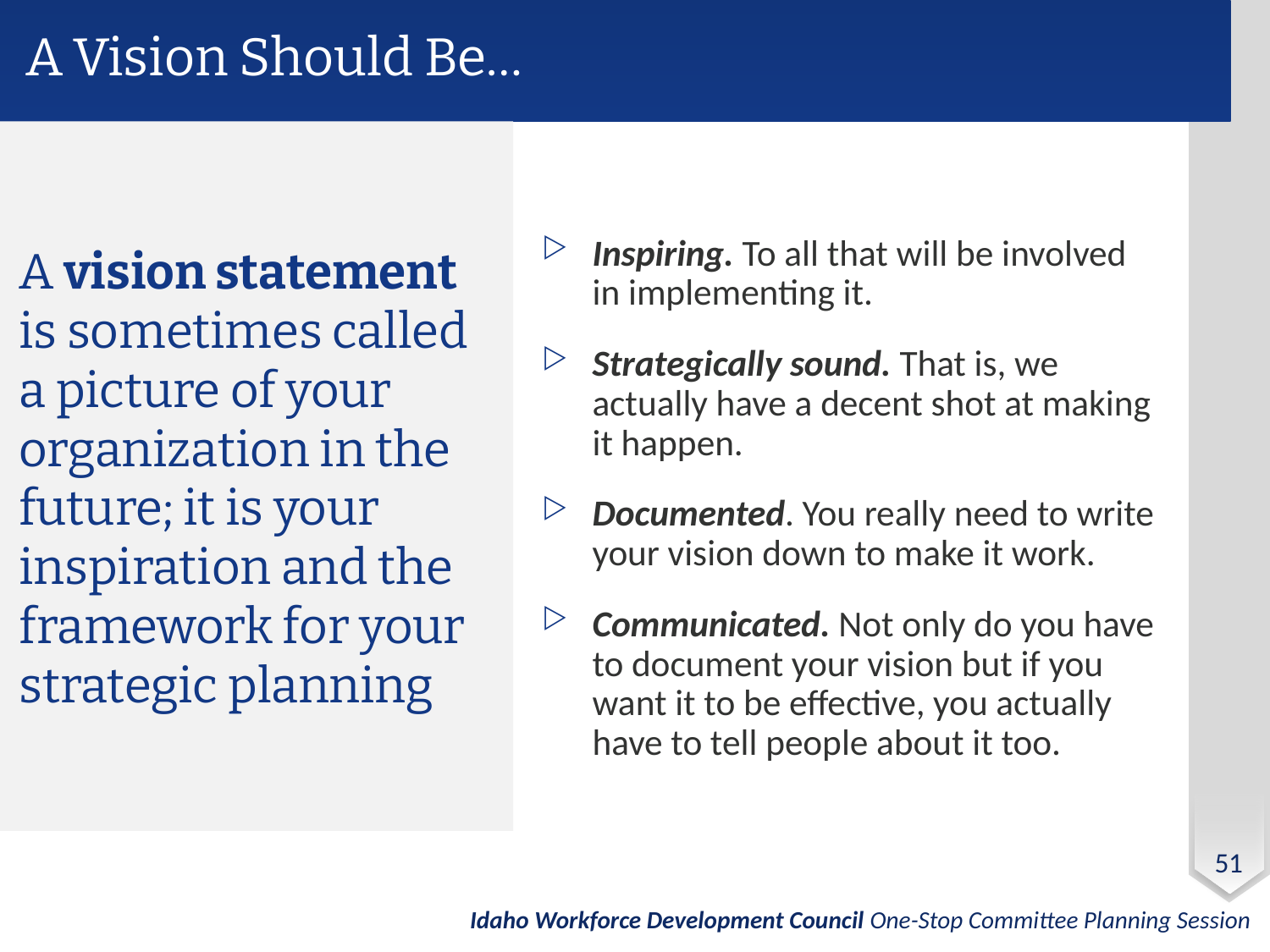

# A Vision Should Be…
A vision statement is sometimes called a picture of your organization in the future; it is your inspiration and the framework for your strategic planning

Inspiring. To all that will be involved in implementing it.
Strategically sound. That is, we actually have a decent shot at making it happen.
Documented. You really need to write your vision down to make it work.
Communicated. Not only do you have to document your vision but if you want it to be effective, you actually have to tell people about it too.
51